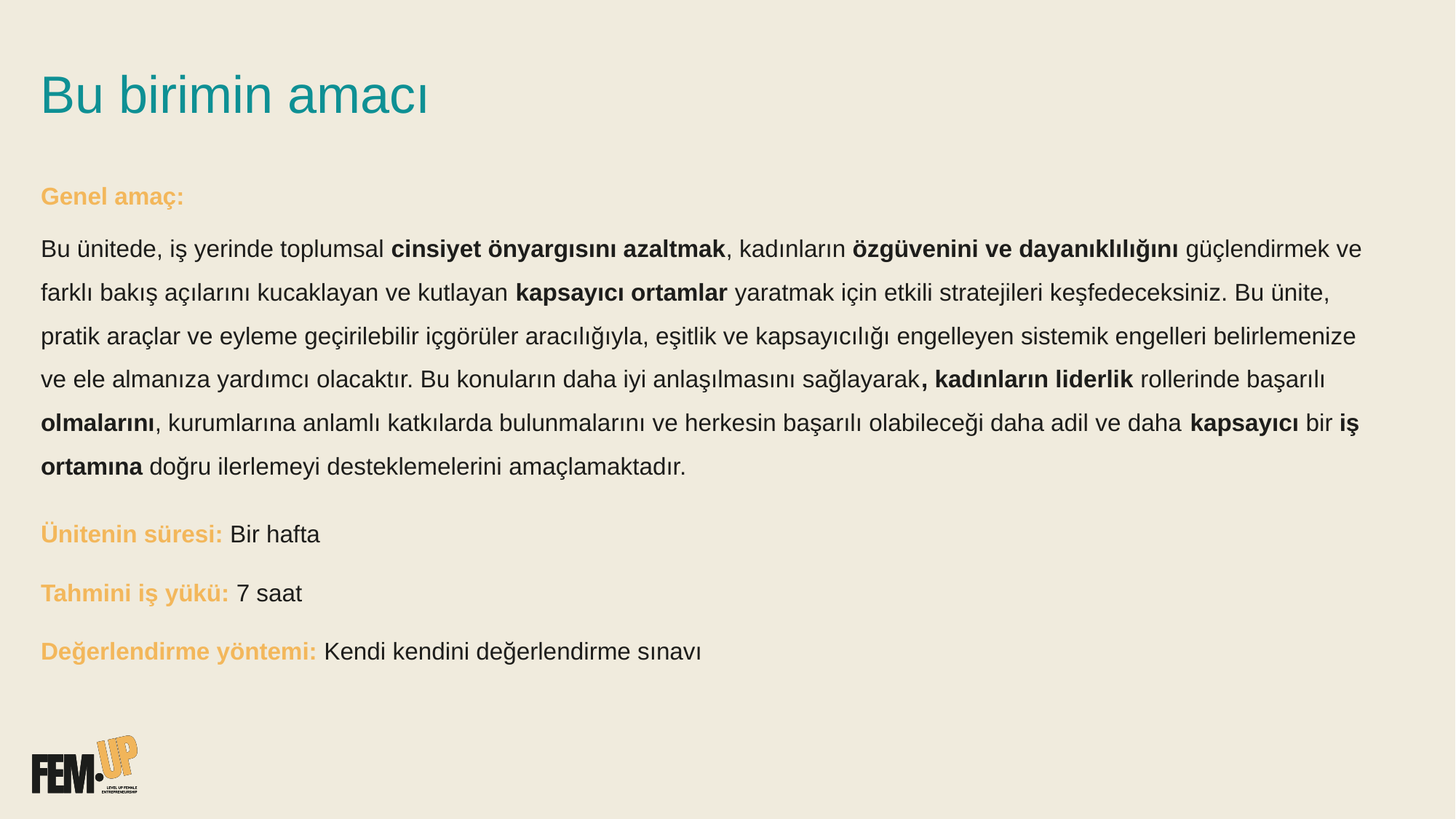

Bu birimin amacı
Genel amaç:
Bu ünitede, iş yerinde toplumsal cinsiyet önyargısını azaltmak, kadınların özgüvenini ve dayanıklılığını güçlendirmek ve farklı bakış açılarını kucaklayan ve kutlayan kapsayıcı ortamlar yaratmak için etkili stratejileri keşfedeceksiniz. Bu ünite, pratik araçlar ve eyleme geçirilebilir içgörüler aracılığıyla, eşitlik ve kapsayıcılığı engelleyen sistemik engelleri belirlemenize ve ele almanıza yardımcı olacaktır. Bu konuların daha iyi anlaşılmasını sağlayarak, kadınların liderlik rollerinde başarılı olmalarını, kurumlarına anlamlı katkılarda bulunmalarını ve herkesin başarılı olabileceği daha adil ve daha kapsayıcı bir iş ortamına doğru ilerlemeyi desteklemelerini amaçlamaktadır.
Ünitenin süresi: Bir hafta
Tahmini iş yükü: 7 saat
Değerlendirme yöntemi: Kendi kendini değerlendirme sınavı